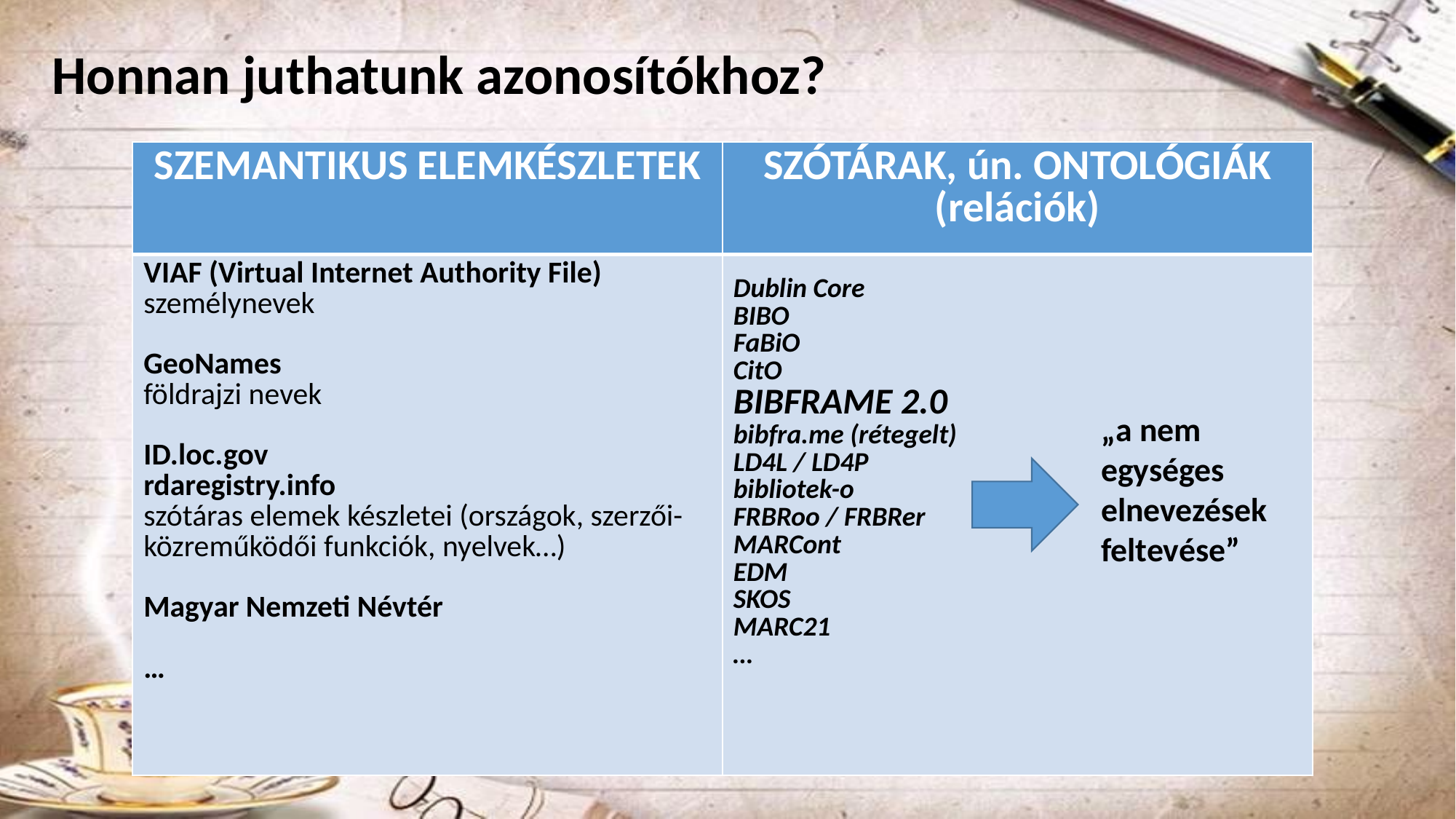

Honnan juthatunk azonosítókhoz?

| SZEMANTIKUS ELEMKÉSZLETEK | SZÓTÁRAK, ún. ONTOLÓGIÁK (relációk) |
| --- | --- |
| VIAF (Virtual Internet Authority File) személynevek GeoNames földrajzi nevek ID.loc.gov rdaregistry.info szótáras elemek készletei (országok, szerzői-közreműködői funkciók, nyelvek…) Magyar Nemzeti Névtér … | Dublin Core BIBO FaBiO CitO BIBFRAME 2.0 bibfra.me (rétegelt) LD4L / LD4P bibliotek-o FRBRoo / FRBRer MARCont EDM SKOS MARC21 … |
„a nem egységes elnevezések feltevése”